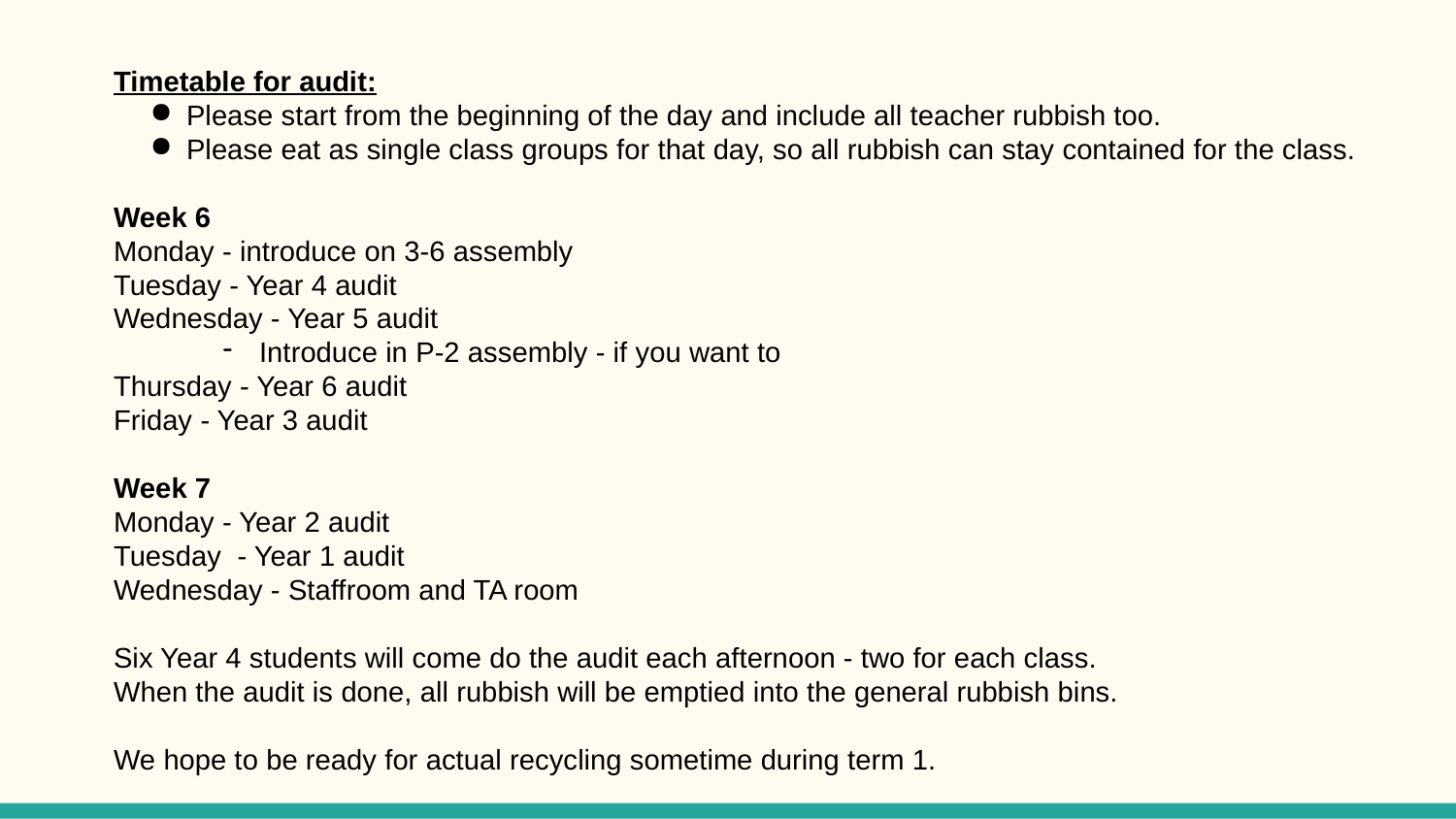

Timetable for audit:
Please start from the beginning of the day and include all teacher rubbish too.
Please eat as single class groups for that day, so all rubbish can stay contained for the class.

Week 6
Monday - introduce on 3-6 assembly
Tuesday - Year 4 audit
Wednesday - Year 5 audit
Introduce in P-2 assembly - if you want to
Thursday - Year 6 audit
Friday - Year 3 audit

Week 7
Monday - Year 2 audit
Tuesday  - Year 1 audit
Wednesday - Staffroom and TA room

Six Year 4 students will come do the audit each afternoon - two for each class.
When the audit is done, all rubbish will be emptied into the general rubbish bins.

We hope to be ready for actual recycling sometime during term 1.